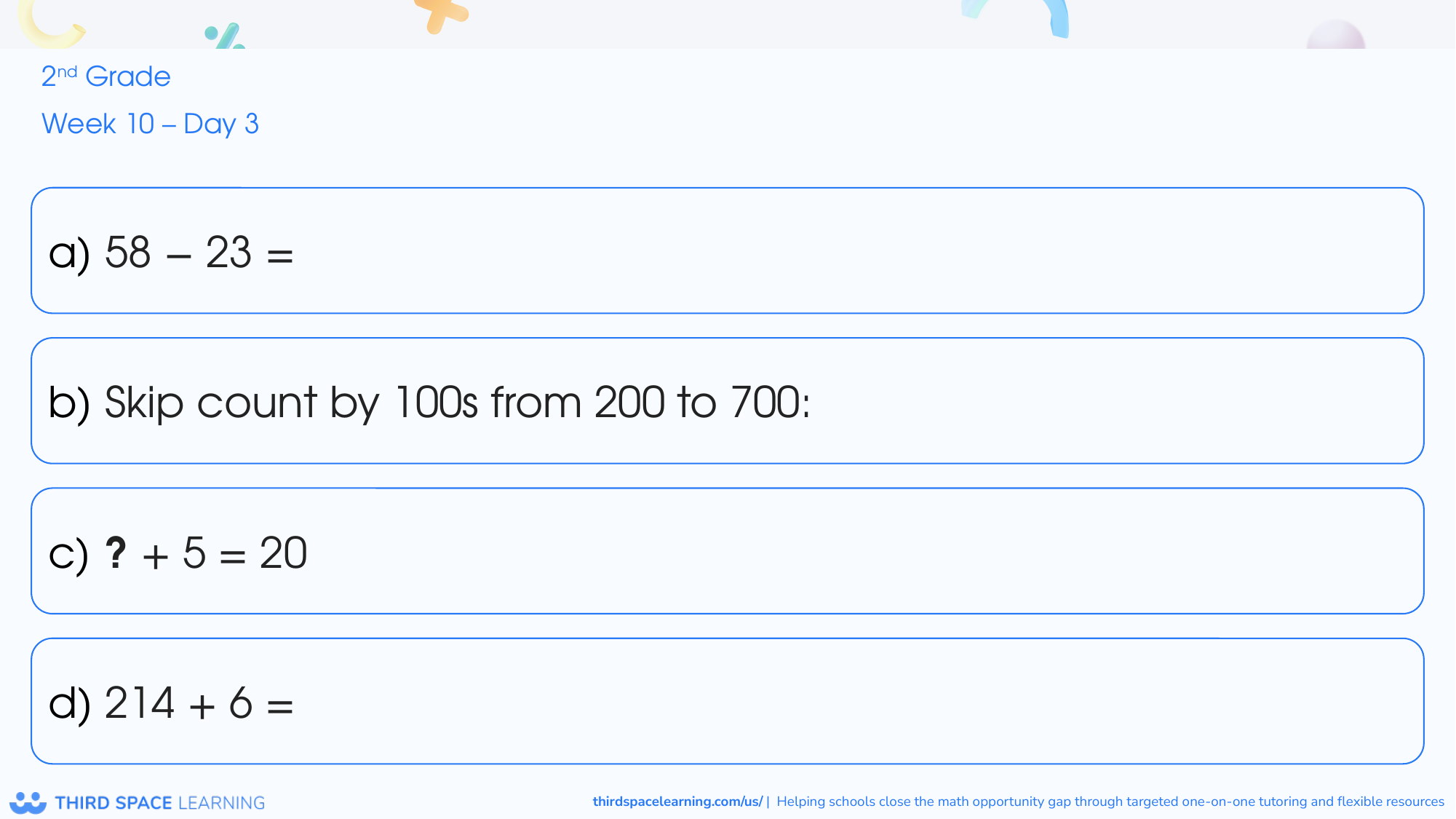

2nd Grade
Week 10 – Day 3
58 − 23 =
Skip count by 100s from 200 to 700:
? + 5 = 20
214 + 6 =